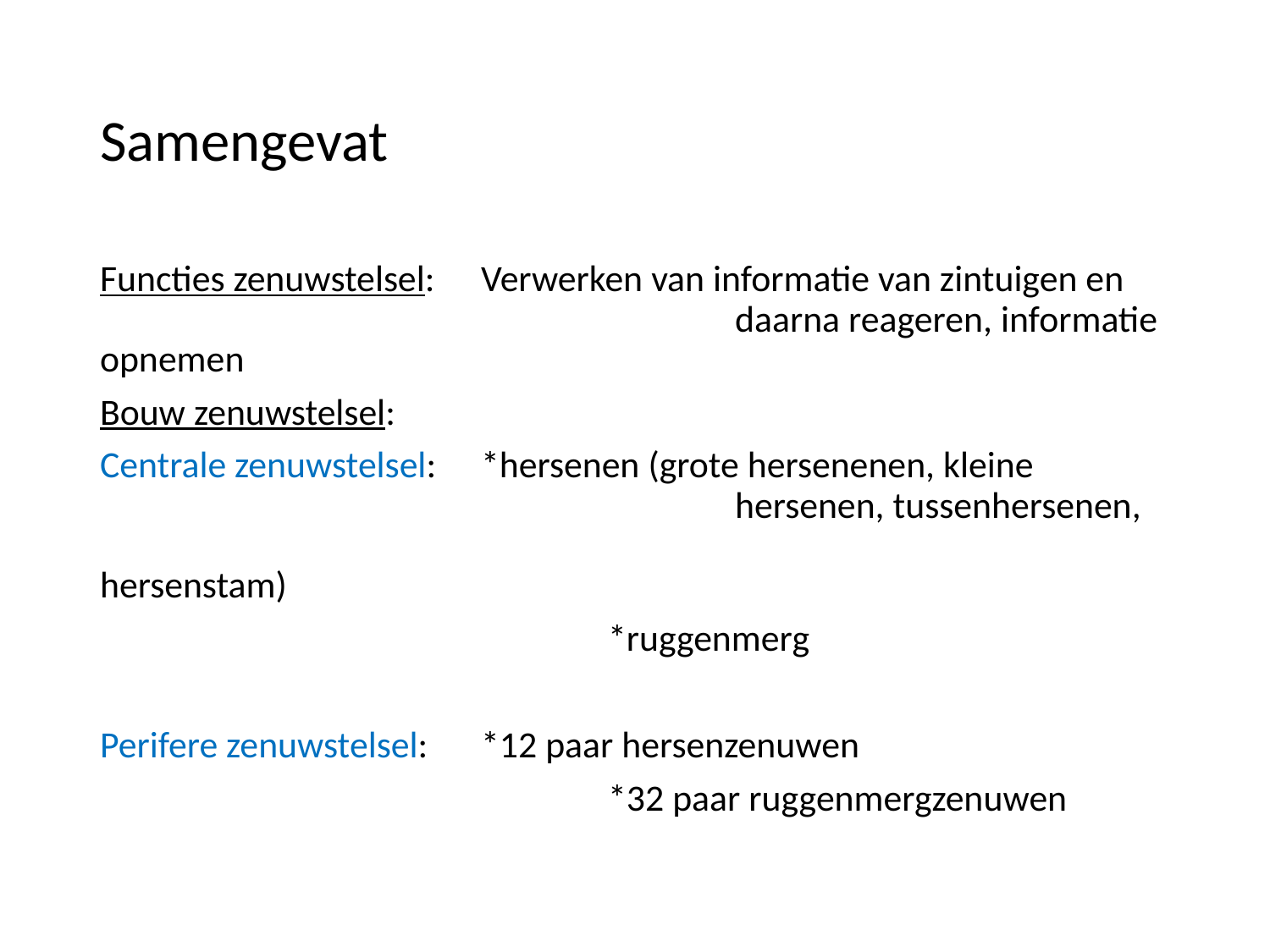

# Samengevat
Functies zenuwstelsel:	Verwerken van informatie van zintuigen en 					daarna reageren, informatie opnemen
Bouw zenuwstelsel:
Centrale zenuwstelsel: 	*hersenen (grote hersenenen, kleine 						hersenen, tussenhersenen, 							hersenstam)
				*ruggenmerg

Perifere zenuwstelsel:	*12 paar hersenzenuwen
				*32 paar ruggenmergzenuwen